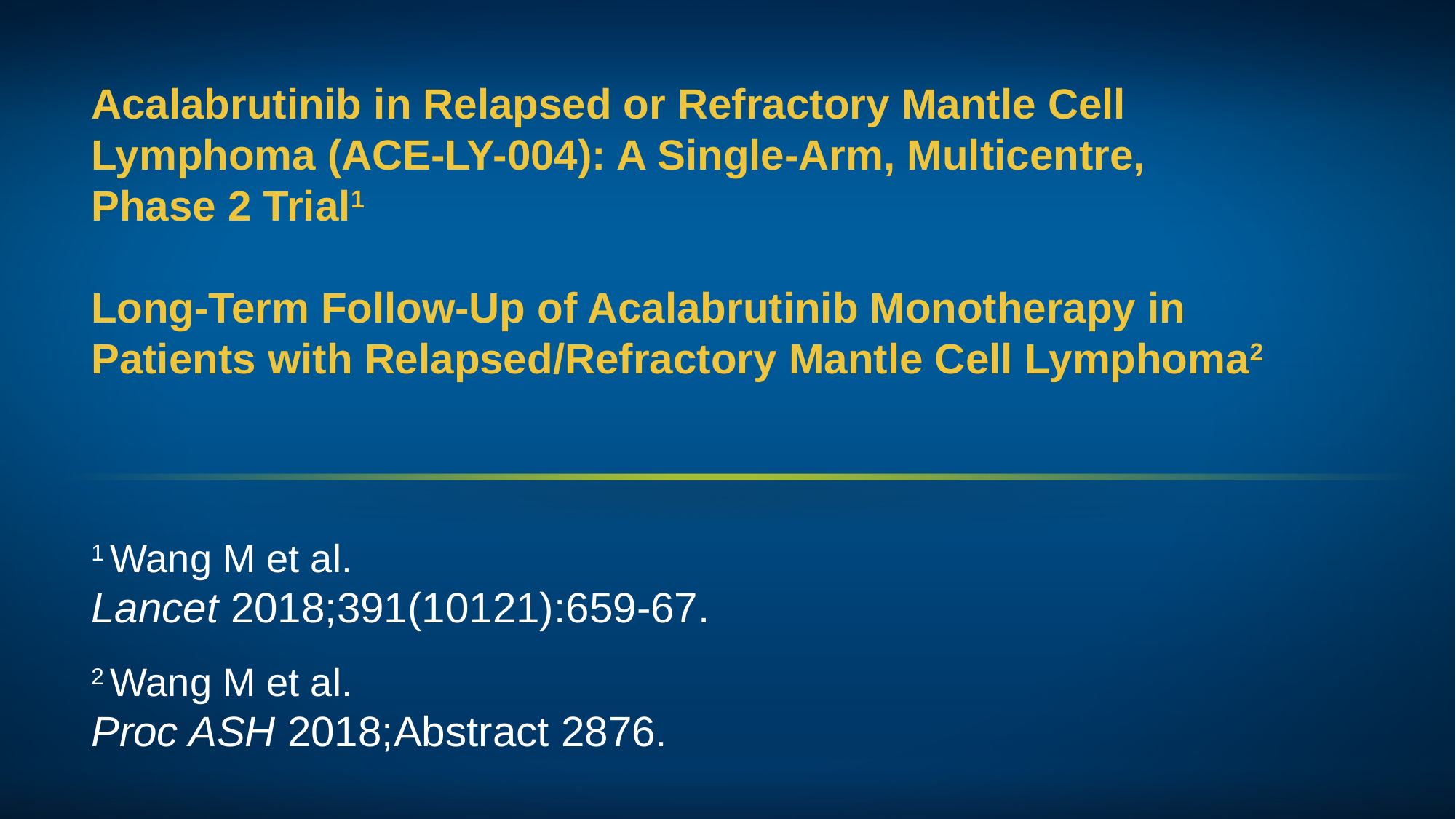

# Acalabrutinib in Relapsed or Refractory Mantle Cell Lymphoma (ACE-LY-004): A Single-Arm, Multicentre, Phase 2 Trial1 Long-Term Follow-Up of Acalabrutinib Monotherapy in Patients with Relapsed/Refractory Mantle Cell Lymphoma2
1 Wang M et al.
Lancet 2018;391(10121):659-67.

2 Wang M et al.
Proc ASH 2018;Abstract 2876.